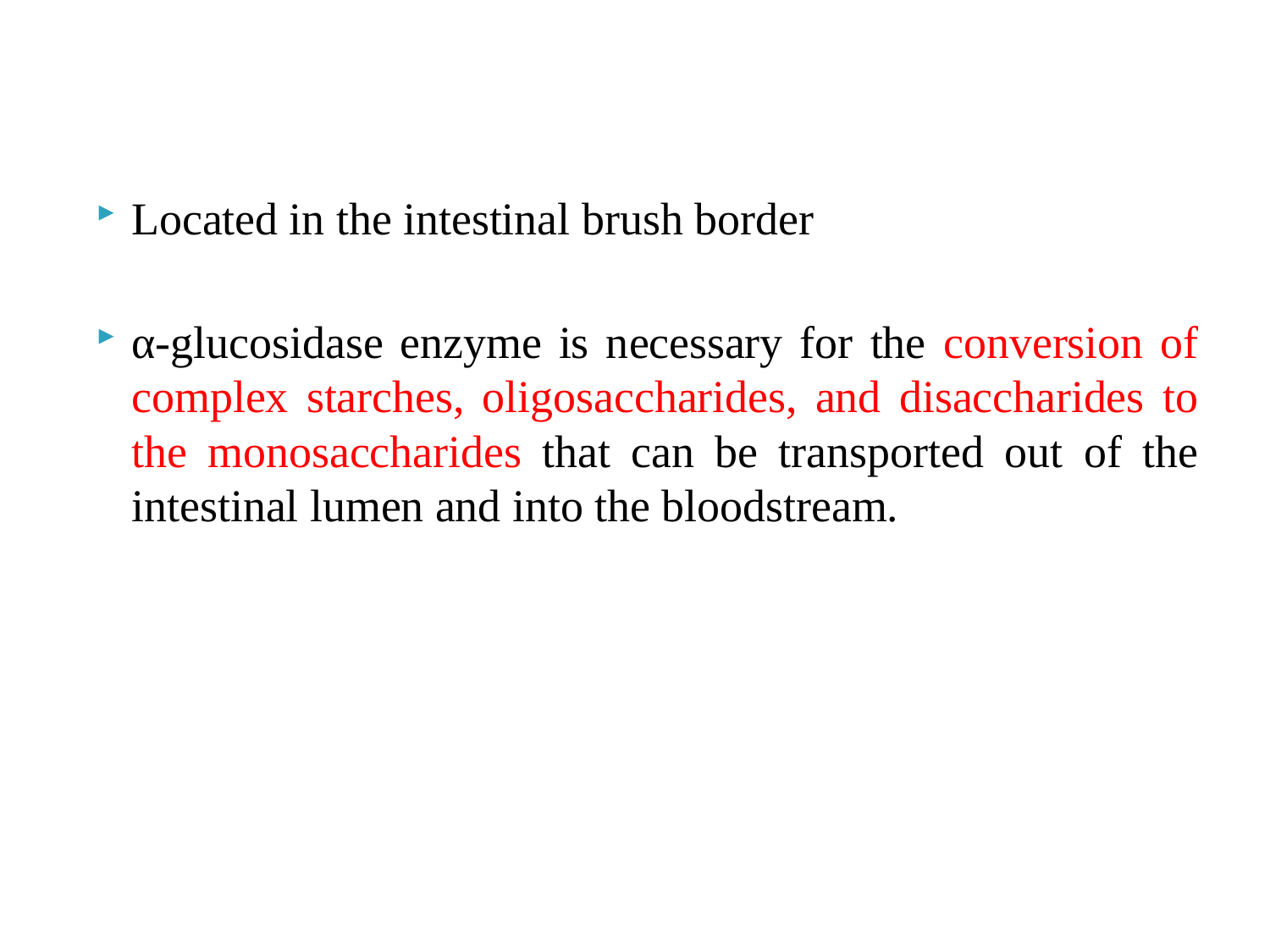

Located in the intestinal brush border

α-glucosidase enzyme is necessary for the conversion of complex starches, oligosaccharides, and disaccharides to the monosaccharides that can be transported out of the intestinal lumen and into the bloodstream.